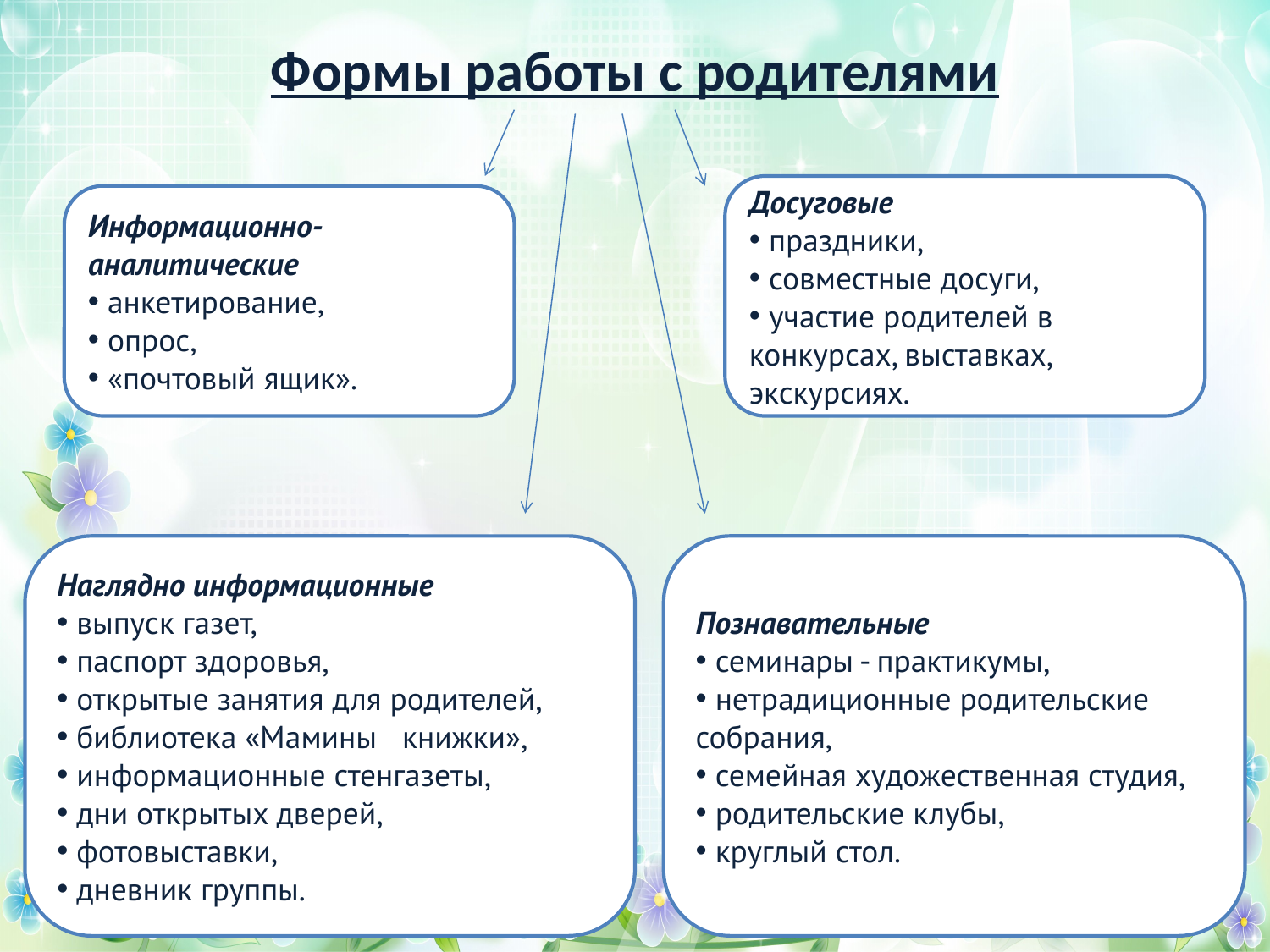

Формы работы с родителями
Досуговые
 праздники,
 совместные досуги,
 участие родителей в конкурсах, выставках, экскурсиях.
Информационно-аналитические
 анкетирование,
 опрос,
 «почтовый ящик».
Наглядно информационные
 выпуск газет,
 паспорт здоровья,
 открытые занятия для родителей,
 библиотека «Мамины   книжки»,
 информационные стенгазеты,
 дни открытых дверей,
 фотовыставки,
 дневник группы.
Познавательные
 семинары - практикумы,
 нетрадиционные родительские       собрания,
 семейная художественная студия,
 родительские клубы,
 круглый стол.